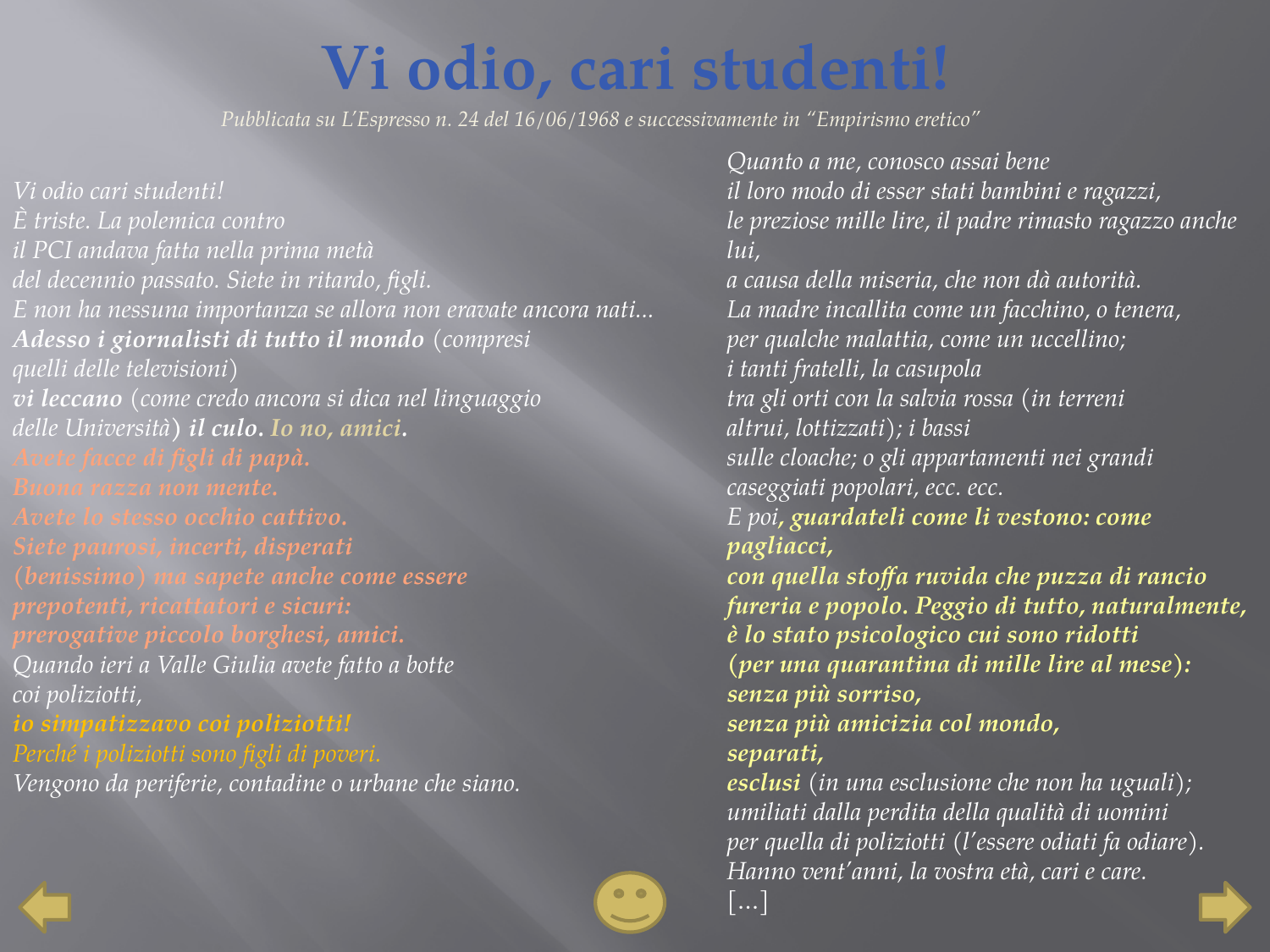

Vi odio, cari studenti!
Pubblicata su L’Espresso n. 24 del 16/06/1968 e successivamente in “Empirismo eretico”
Quanto a me, conosco assai bene
il loro modo di esser stati bambini e ragazzi,
le preziose mille lire, il padre rimasto ragazzo anche lui,
a causa della miseria, che non dà autorità.
La madre incallita come un facchino, o tenera,
per qualche malattia, come un uccellino;
i tanti fratelli, la casupola
tra gli orti con la salvia rossa (in terreni
altrui, lottizzati); i bassi
sulle cloache; o gli appartamenti nei grandi
caseggiati popolari, ecc. ecc.
E poi, guardateli come li vestono: come pagliacci,
con quella stoffa ruvida che puzza di rancio
fureria e popolo. Peggio di tutto, naturalmente,
è lo stato psicologico cui sono ridotti
(per una quarantina di mille lire al mese):
senza più sorriso,
senza più amicizia col mondo,
separati,
esclusi (in una esclusione che non ha uguali);
umiliati dalla perdita della qualità di uomini
per quella di poliziotti (l’essere odiati fa odiare).
Hanno vent’anni, la vostra età, cari e care.
[…]
Vi odio cari studenti!
È triste. La polemica contro
il PCI andava fatta nella prima metà
del decennio passato. Siete in ritardo, figli.
E non ha nessuna importanza se allora non eravate ancora nati...
Adesso i giornalisti di tutto il mondo (compresi
quelli delle televisioni)
vi leccano (come credo ancora si dica nel linguaggio
delle Università) il culo. Io no, amici.
Avete facce di figli di papà.
Buona razza non mente.
Avete lo stesso occhio cattivo.
Siete paurosi, incerti, disperati
(benissimo) ma sapete anche come essere
prepotenti, ricattatori e sicuri:
prerogative piccolo borghesi, amici.
Quando ieri a Valle Giulia avete fatto a botte
coi poliziotti,
io simpatizzavo coi poliziotti!
Perché i poliziotti sono figli di poveri.
Vengono da periferie, contadine o urbane che siano.